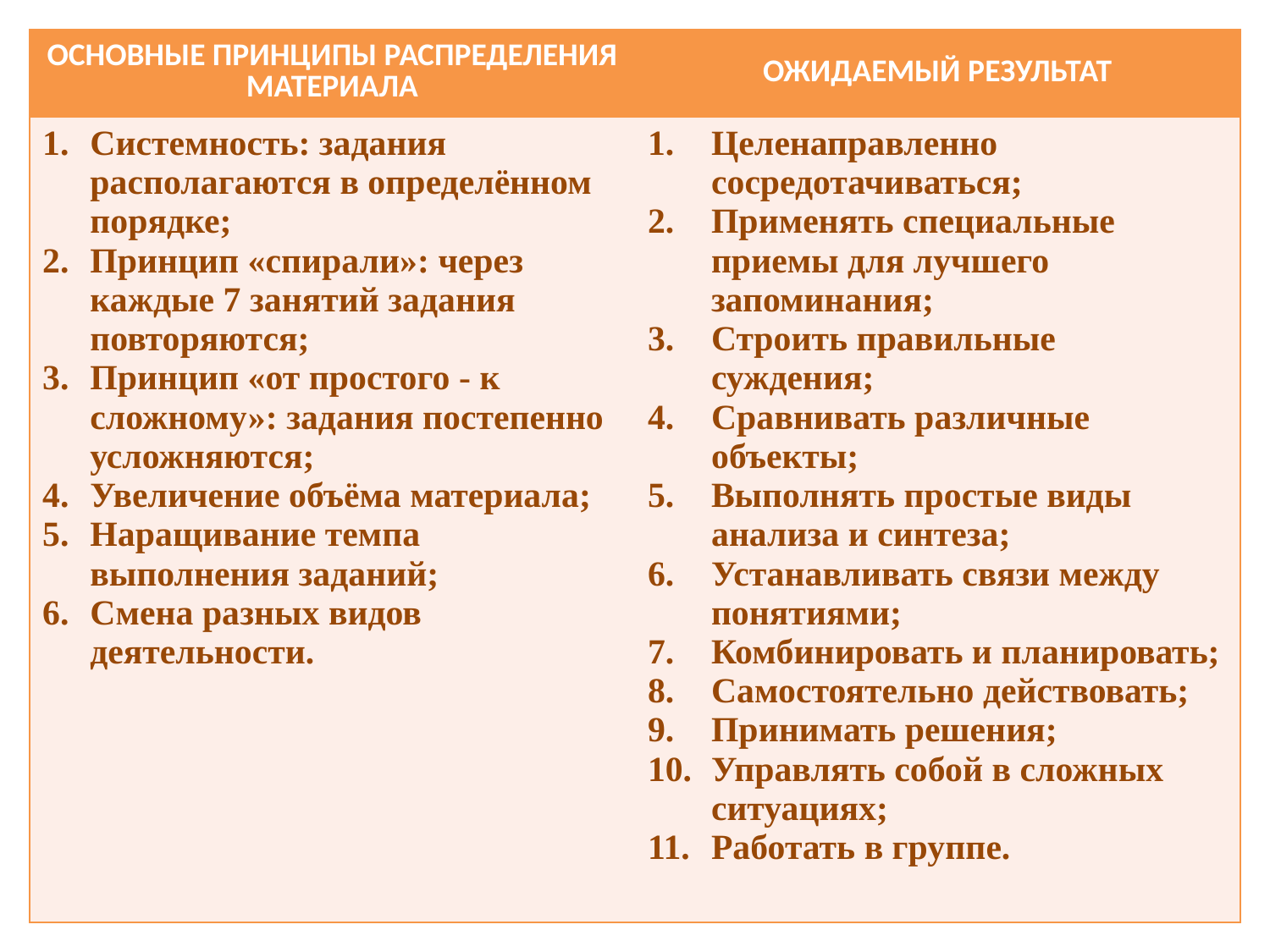

| ОСНОВНЫЕ ПРИНЦИПЫ РАСПРЕДЕЛЕНИЯ МАТЕРИАЛА | ОЖИДАЕМЫЙ РЕЗУЛЬТАТ |
| --- | --- |
| Системность: задания располагаются в определённом порядке; Принцип «спирали»: через каждые 7 занятий задания повторяются; Принцип «от простого - к сложному»: задания постепенно усложняются; Увеличение объёма материала; Наращивание темпа выполнения заданий;   Смена разных видов деятельности. | Целенаправленно сосредотачиваться; Применять специальные приемы для лучшего запоминания; Строить правильные суждения; Сравнивать различные объекты; Выполнять простые виды анализа и синтеза; Устанавливать связи между понятиями; Комбинировать и планировать; Самостоятельно действовать; Принимать решения; Управлять собой в сложных ситуациях; Работать в группе. |